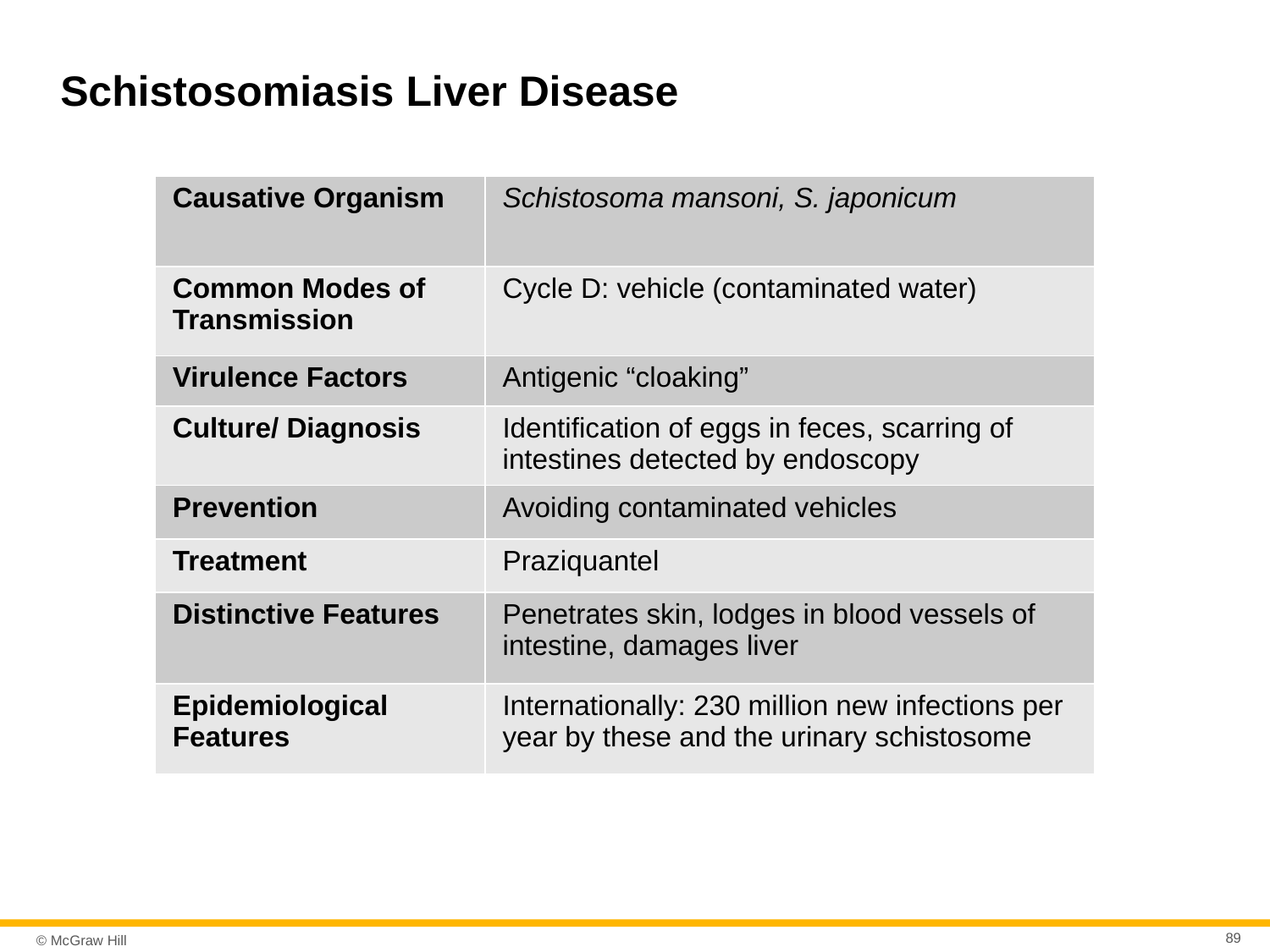

# Schistosomiasis Liver Disease
| Causative Organism | Schistosoma mansoni, S. japonicum |
| --- | --- |
| Common Modes of Transmission | Cycle D: vehicle (contaminated water) |
| Virulence Factors | Antigenic “cloaking” |
| Culture/ Diagnosis | Identification of eggs in feces, scarring of intestines detected by endoscopy |
| Prevention | Avoiding contaminated vehicles |
| Treatment | Praziquantel |
| Distinctive Features | Penetrates skin, lodges in blood vessels of intestine, damages liver |
| Epidemiological Features | Internationally: 230 million new infections per year by these and the urinary schistosome |